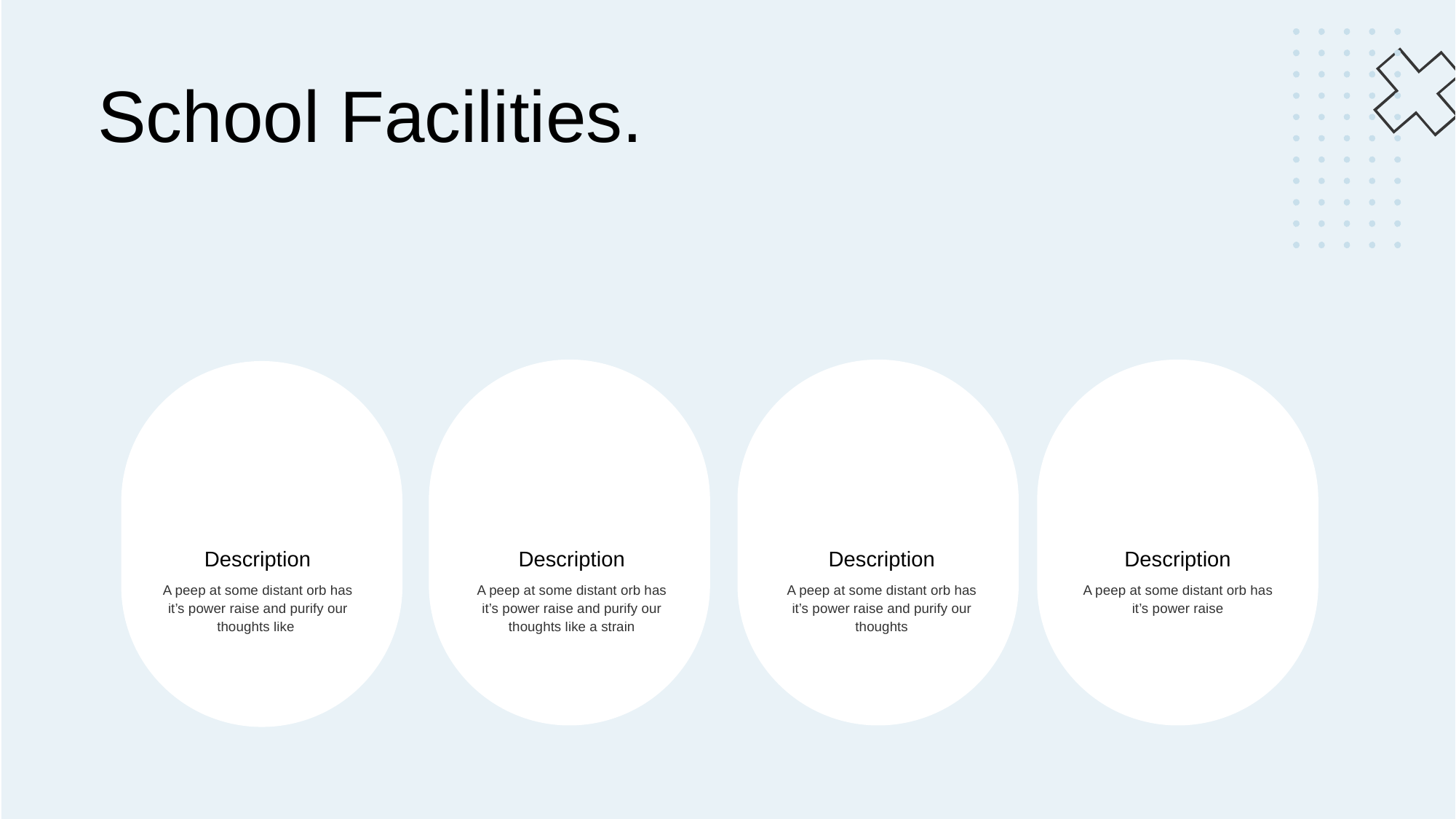

School Facilities.

Description
Description
Description
Description
A peep at some distant orb has it’s power raise and purify our thoughts like
A peep at some distant orb has it’s power raise and purify our thoughts like a strain
A peep at some distant orb has it’s power raise and purify our thoughts
A peep at some distant orb has it’s power raise